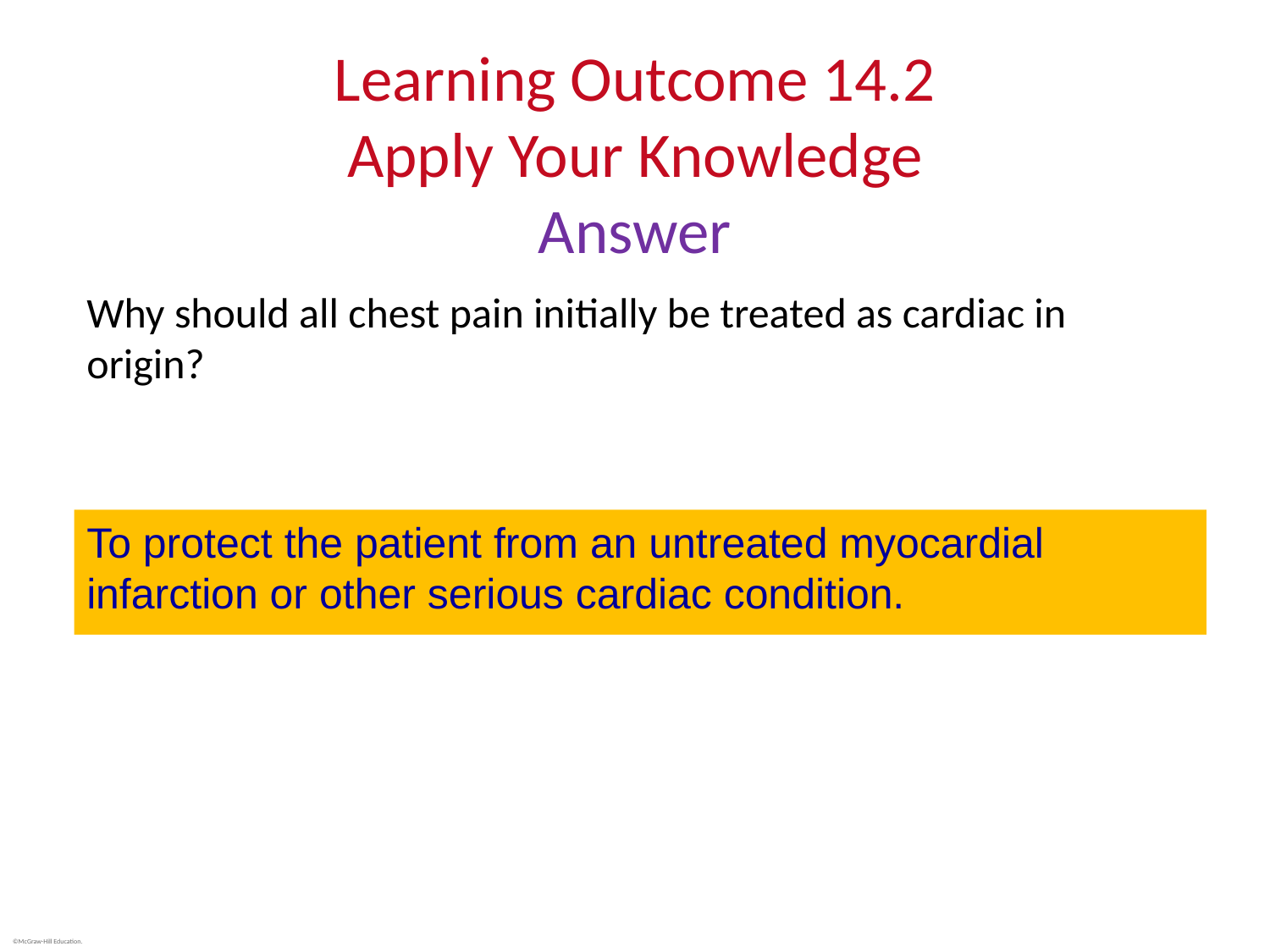

# Learning Outcome 14.2 Apply Your Knowledge Answer
Why should all chest pain initially be treated as cardiac in origin?
To protect the patient from an untreated myocardial infarction or other serious cardiac condition.